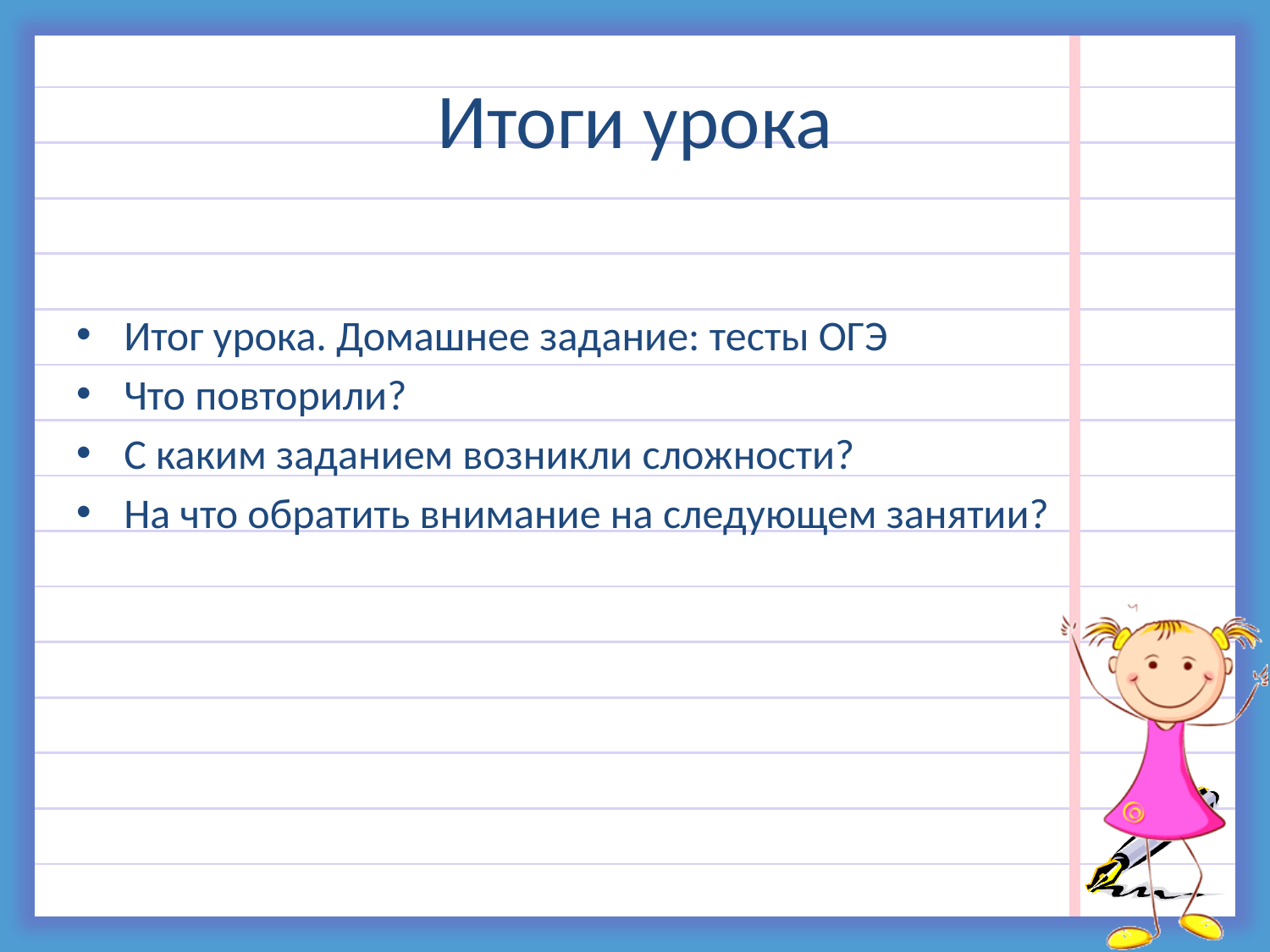

# Итоги урока
Итог урока. Домашнее задание: тесты ОГЭ
Что повторили?
С каким заданием возникли сложности?
На что обратить внимание на следующем занятии?